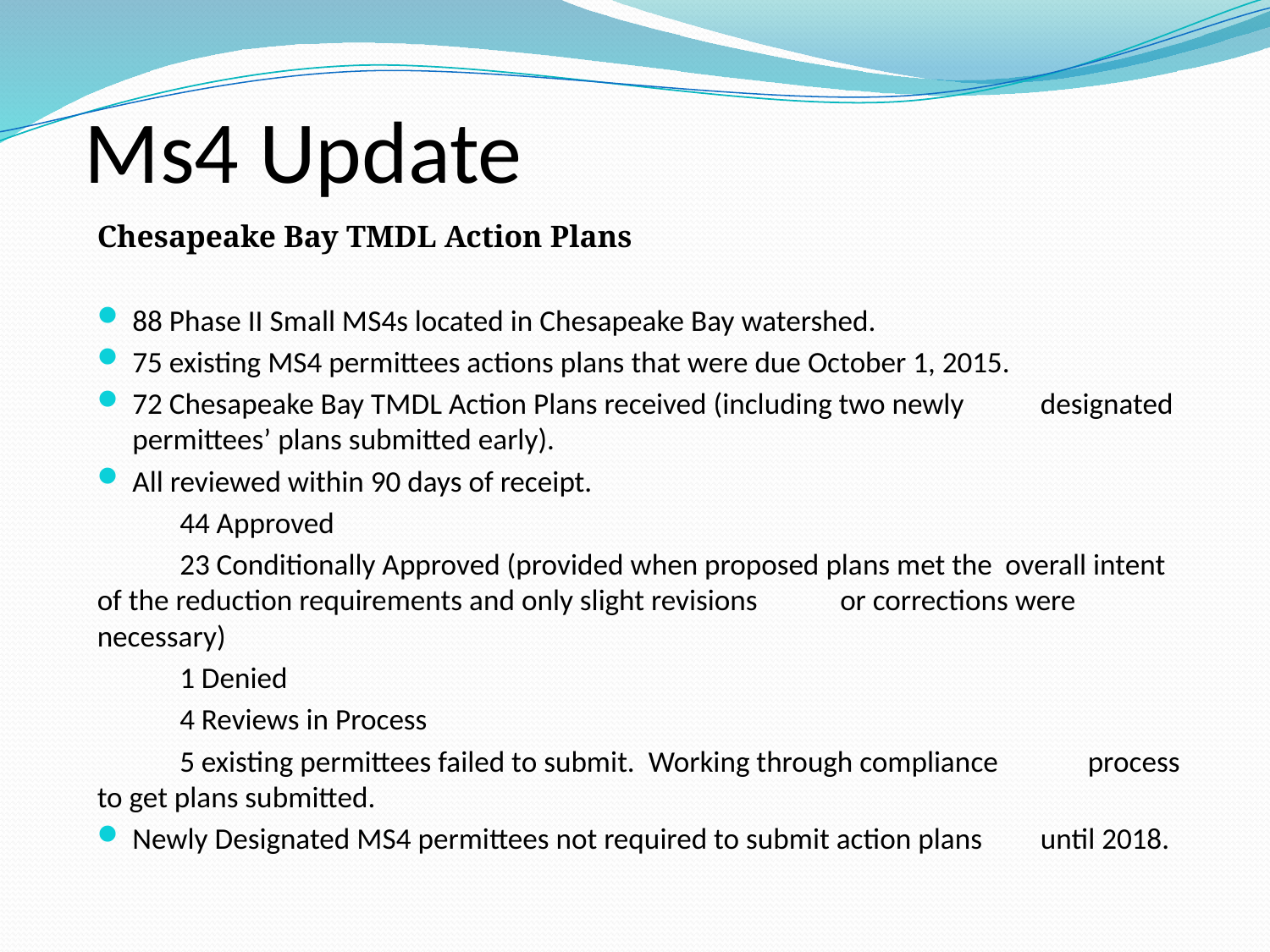

# Ms4 Update
Chesapeake Bay TMDL Action Plans

	88 Phase II Small MS4s located in Chesapeake Bay watershed.
	75 existing MS4 permittees actions plans that were due October 1, 2015.
	72 Chesapeake Bay TMDL Action Plans received (including two newly 	designated permittees’ plans submitted early).
	All reviewed within 90 days of receipt.
	44 Approved
	23 Conditionally Approved (provided when proposed plans met the 	overall intent of the reduction requirements and only slight revisions 	or corrections were necessary)
	1 Denied
	4 Reviews in Process
	5 existing permittees failed to submit.  Working through compliance 	process to get plans submitted.
	Newly Designated MS4 permittees not required to submit action plans 	until 2018.